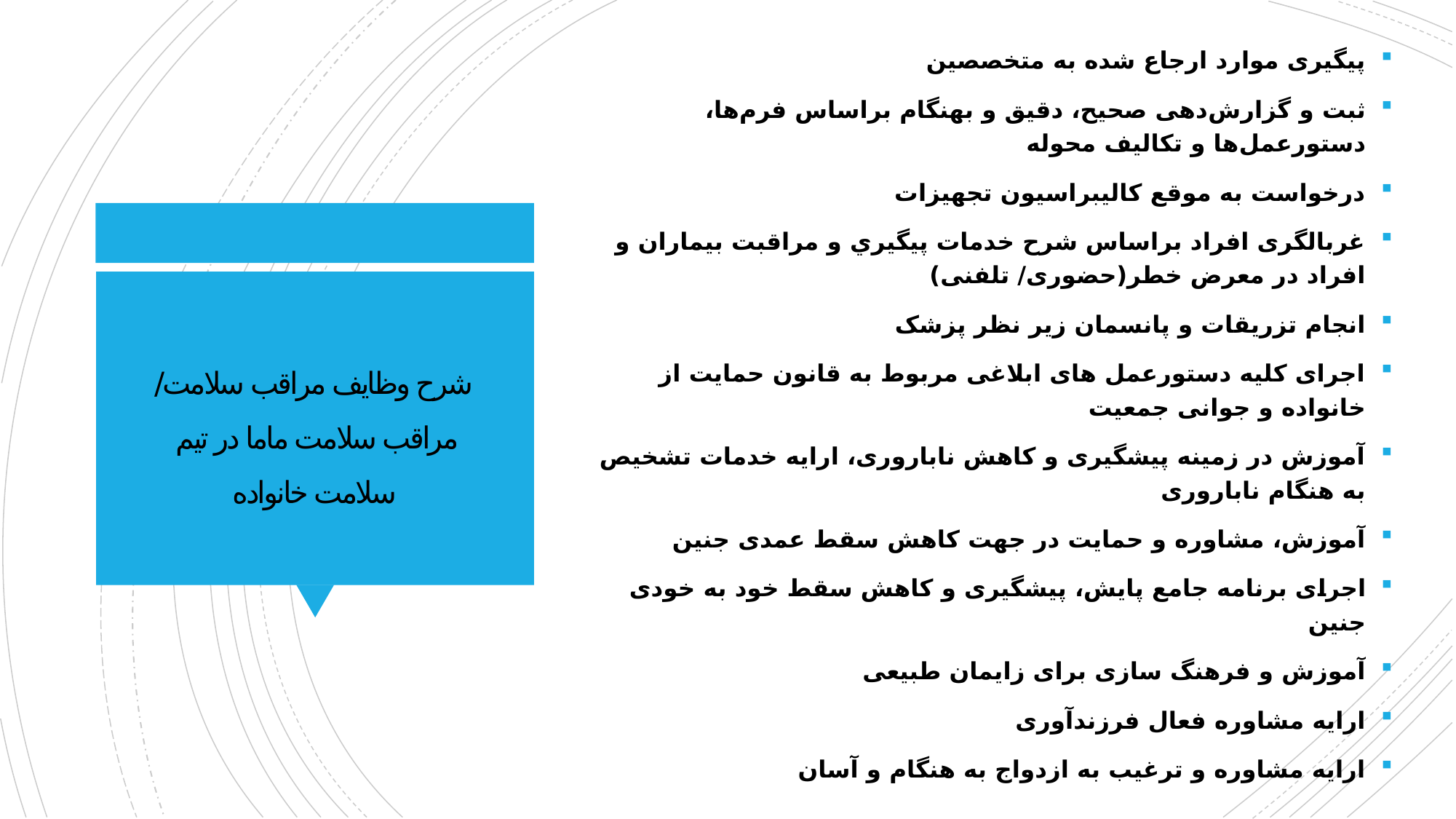

پیگیری موارد ارجاع شده به متخصصین
ثبت و گزارش‌دهی صحیح، دقیق و بهنگام براساس فرم‌ها، دستورعمل‌ها و تکالیف محوله
درخواست به موقع کالیبراسیون تجهیزات
غربالگری افراد براساس شرح خدمات پيگيري و مراقبت بیماران و افراد در معرض خطر(حضوری/ تلفنی)
انجام تزریقات و پانسمان زیر نظر پزشک
اجرای کلیه دستورعمل های ابلاغی مربوط به قانون حمایت از خانواده و جوانی جمعیت
آموزش در زمینه پیشگیری و کاهش ناباروری، ارایه خدمات تشخیص به هنگام ناباروری
آموزش، مشاوره و حمایت در جهت کاهش سقط عمدی جنین
اجرای برنامه جامع پایش، پیشگیری و کاهش سقط خود به خودی جنین
آموزش و فرهنگ سازی برای زایمان طبیعی
ارایه مشاوره فعال فرزندآوری
ارایه مشاوره و ترغیب به ازدواج به هنگام و آسان
# شرح وظایف مراقب سلامت/ مراقب سلامت ماما در تیم  سلامت خانواده